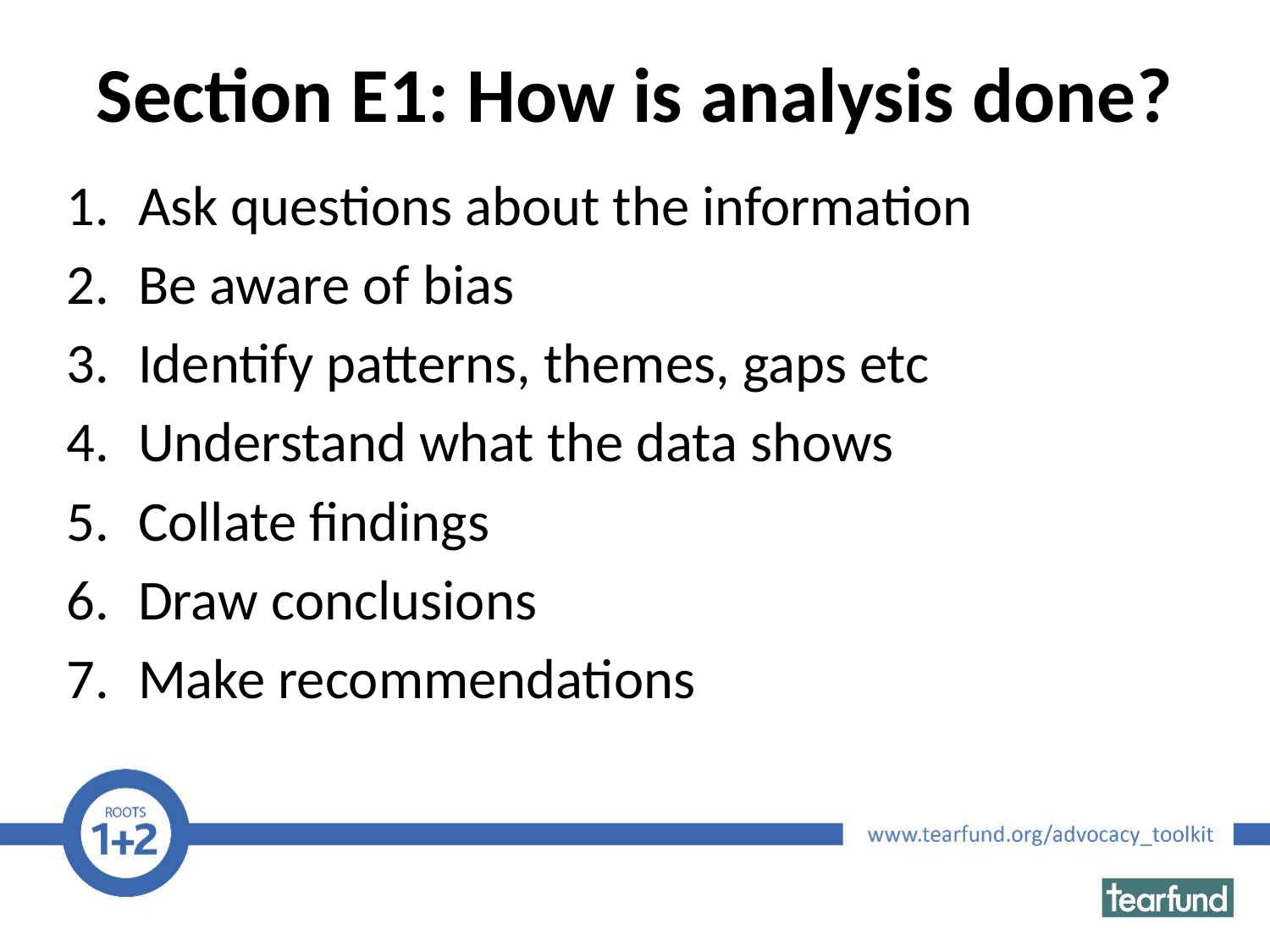

# Section E1: How is analysis done?
Ask questions about the information
Be aware of bias
Identify patterns, themes, gaps etc
Understand what the data shows
Collate findings
Draw conclusions
Make recommendations